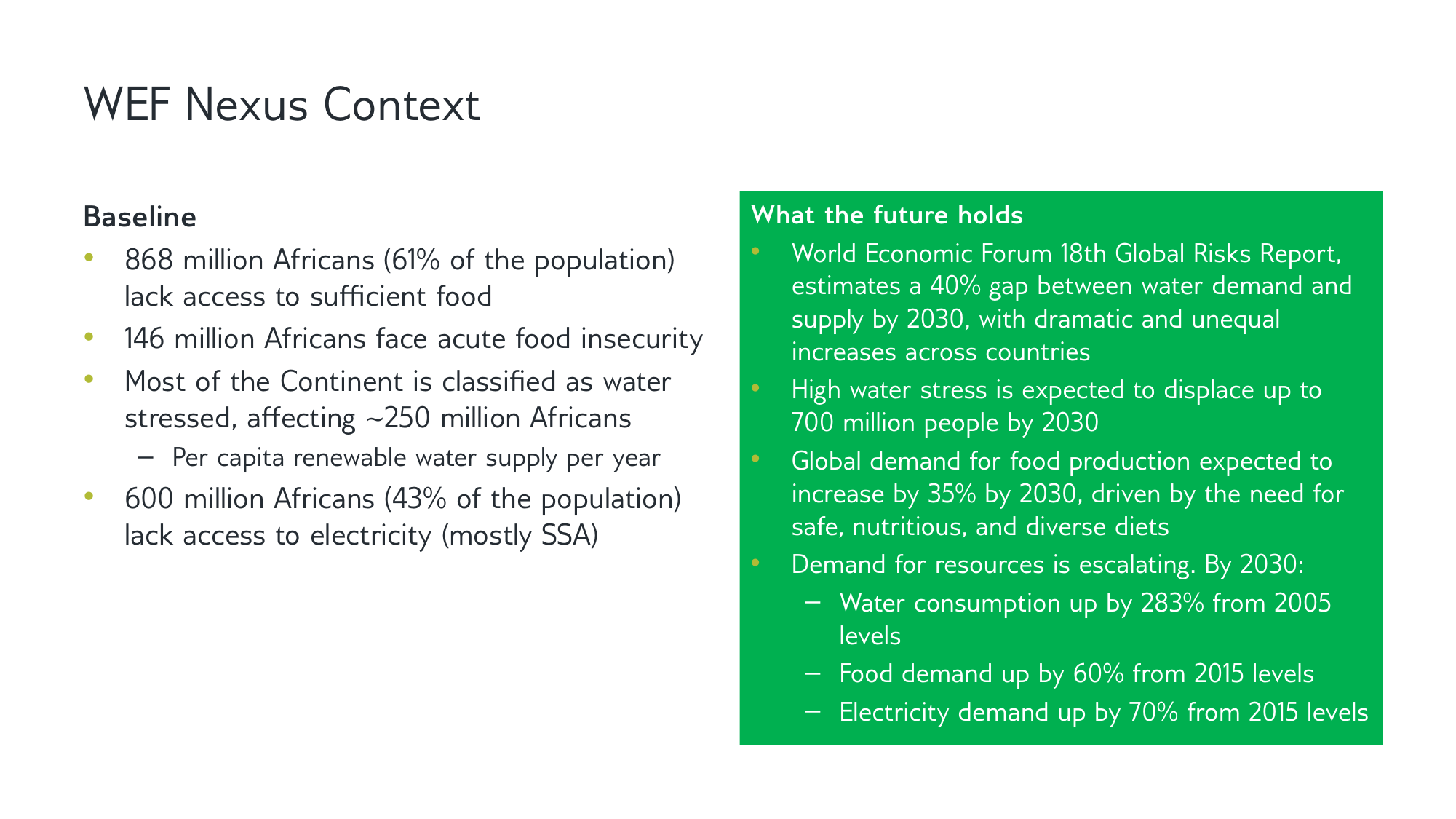

# WEF Nexus Context
Baseline
868 million Africans (61% of the population) lack access to sufficient food
146 million Africans face acute food insecurity
Most of the Continent is classified as water stressed, affecting ~250 million Africans
Per capita renewable water supply per year
600 million Africans (43% of the population) lack access to electricity (mostly SSA)

What the future holds
World Economic Forum 18th Global Risks Report, estimates a 40% gap between water demand and supply by 2030, with dramatic and unequal increases across countries
High water stress is expected to displace up to 700 million people by 2030
Global demand for food production expected to increase by 35% by 2030, driven by the need for safe, nutritious, and diverse diets
Demand for resources is escalating. By 2030:
Water consumption up by 283% from 2005 levels
Food demand up by 60% from 2015 levels
Electricity demand up by 70% from 2015 levels